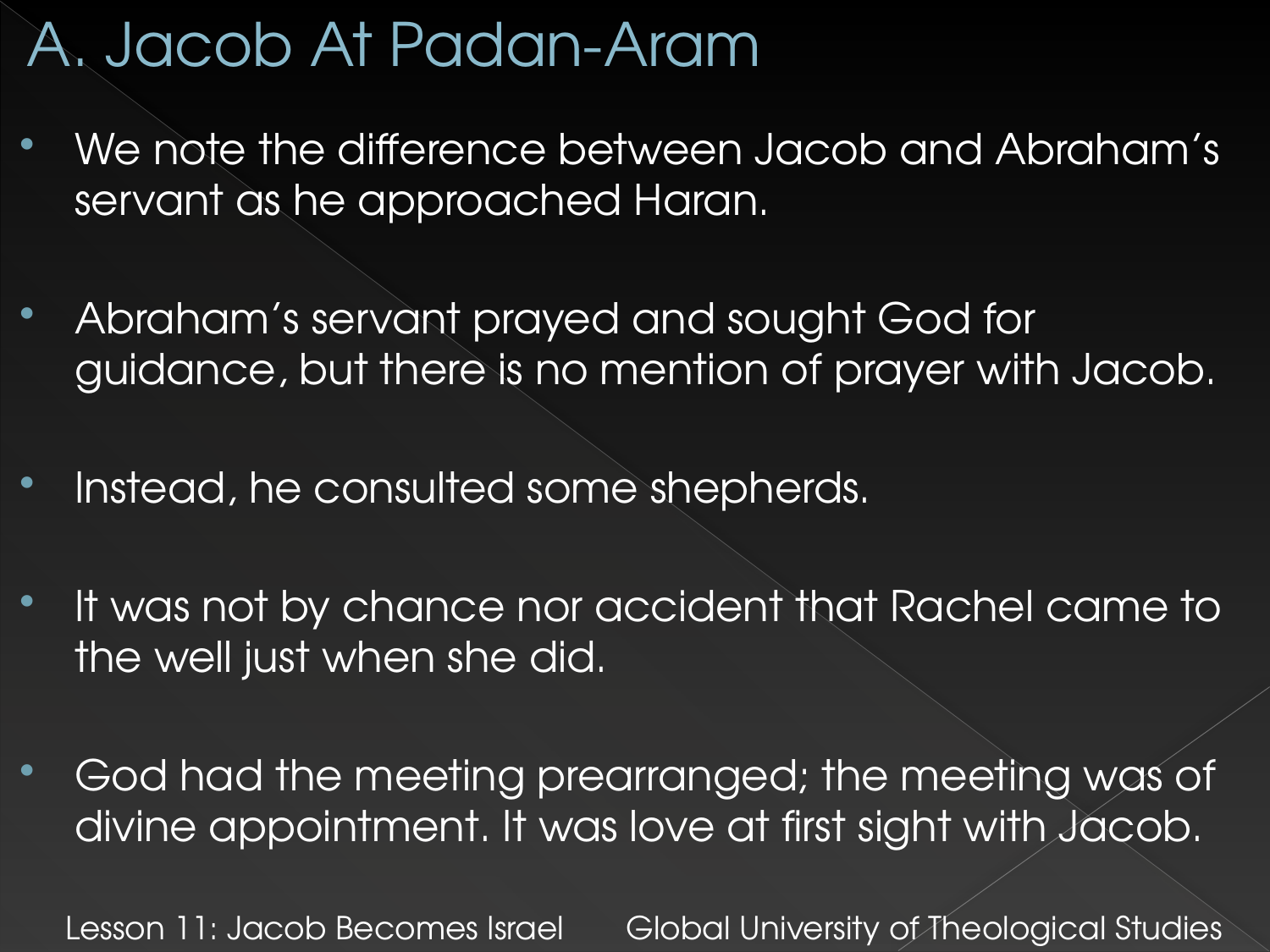

# A. Jacob At Padan-Aram
We note the difference between Jacob and Abraham’s servant as he approached Haran.

Abraham’s servant prayed and sought God for guidance, but there is no mention of prayer with Jacob.

Instead, he consulted some shepherds.

It was not by chance nor accident that Rachel came to the well just when she did.

God had the meeting prearranged; the meeting was of divine appointment. It was love at first sight with Jacob.
Lesson 11: Jacob Becomes Israel       Global University of Theological Studies